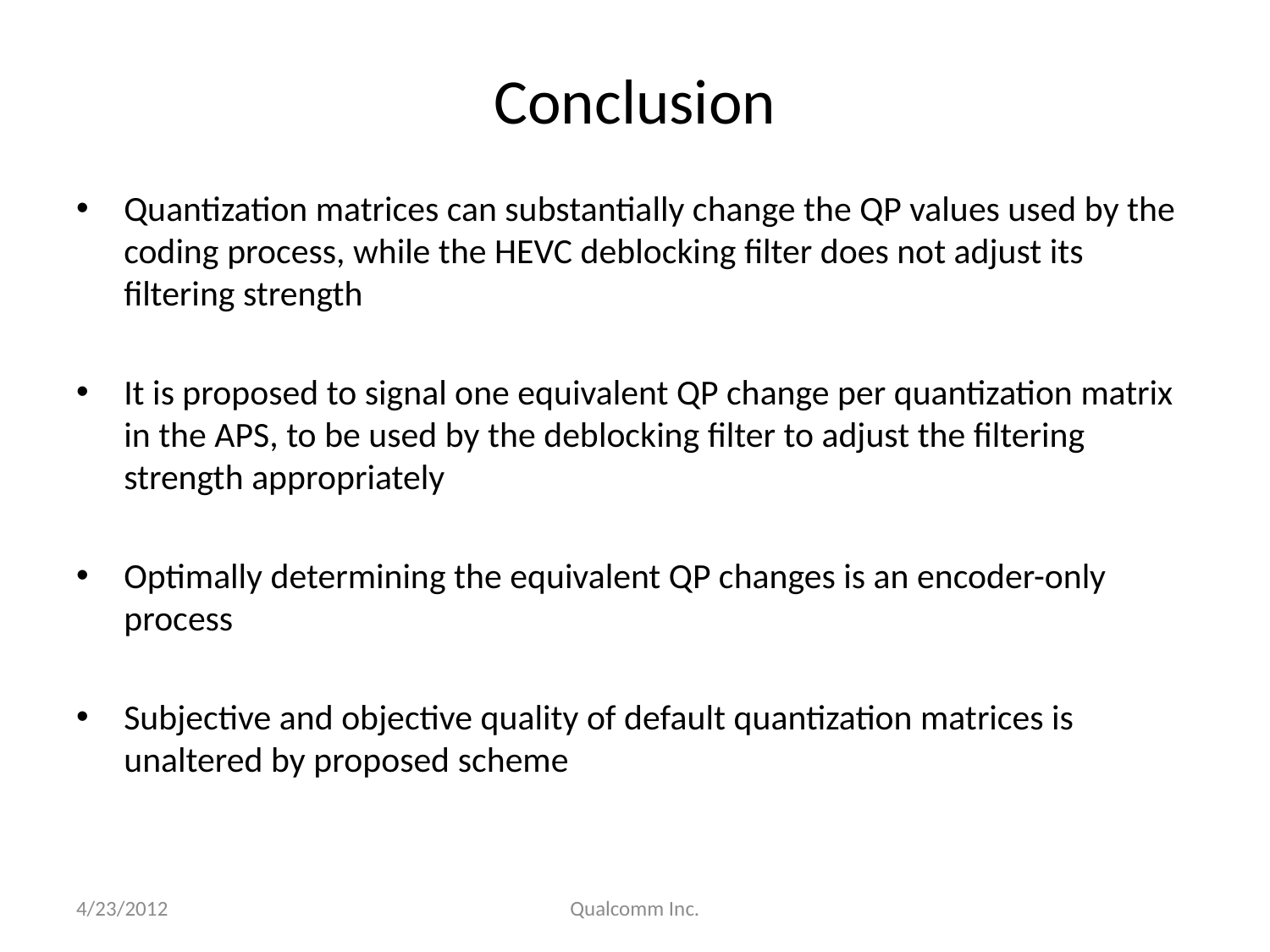

# Conclusion
Quantization matrices can substantially change the QP values used by the coding process, while the HEVC deblocking filter does not adjust its filtering strength

It is proposed to signal one equivalent QP change per quantization matrix in the APS, to be used by the deblocking filter to adjust the filtering strength appropriately

Optimally determining the equivalent QP changes is an encoder-only process

Subjective and objective quality of default quantization matrices is unaltered by proposed scheme
4/23/2012
Qualcomm Inc.